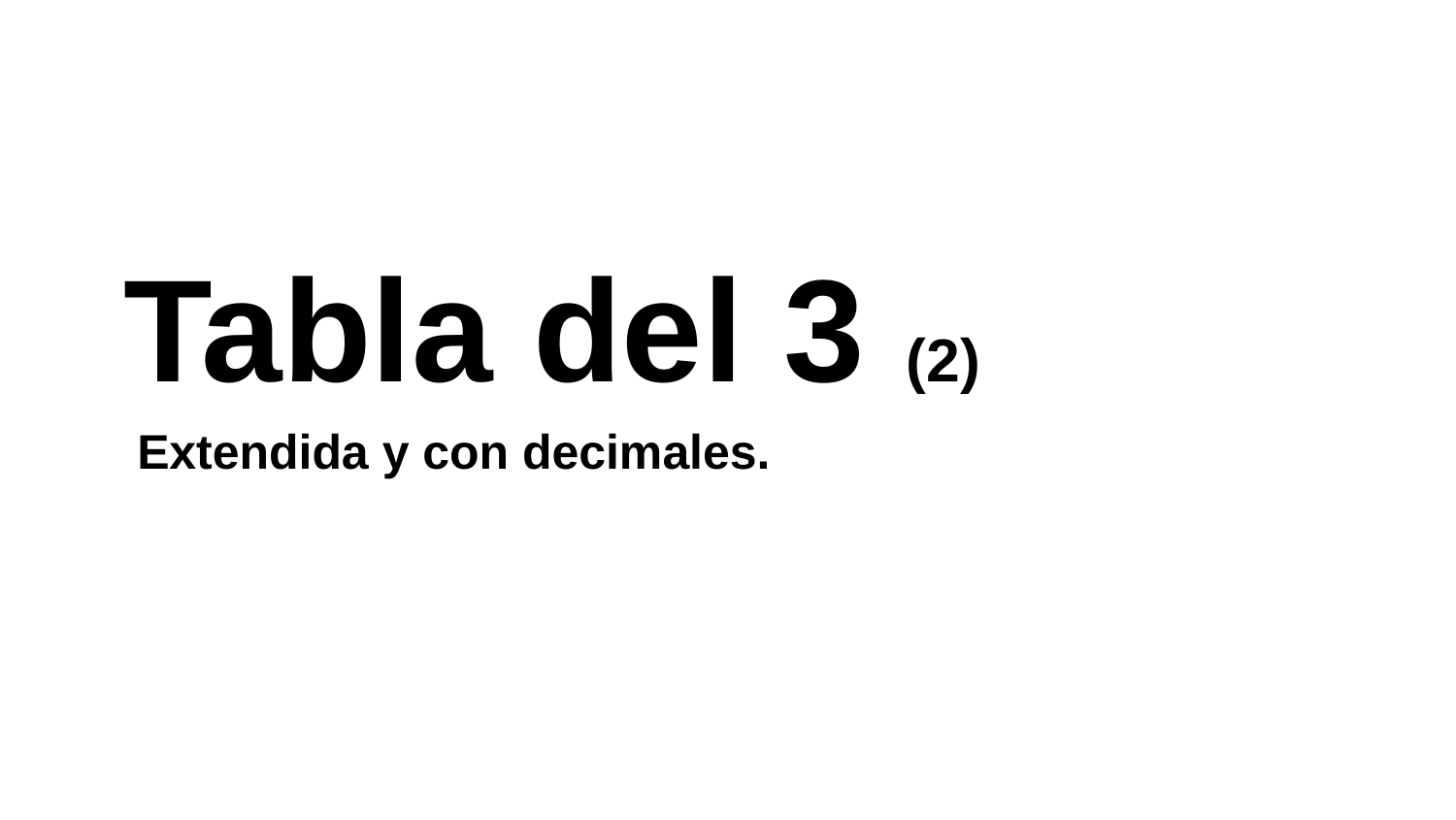

Tabla del 3 (2)
 Extendida y con decimales.